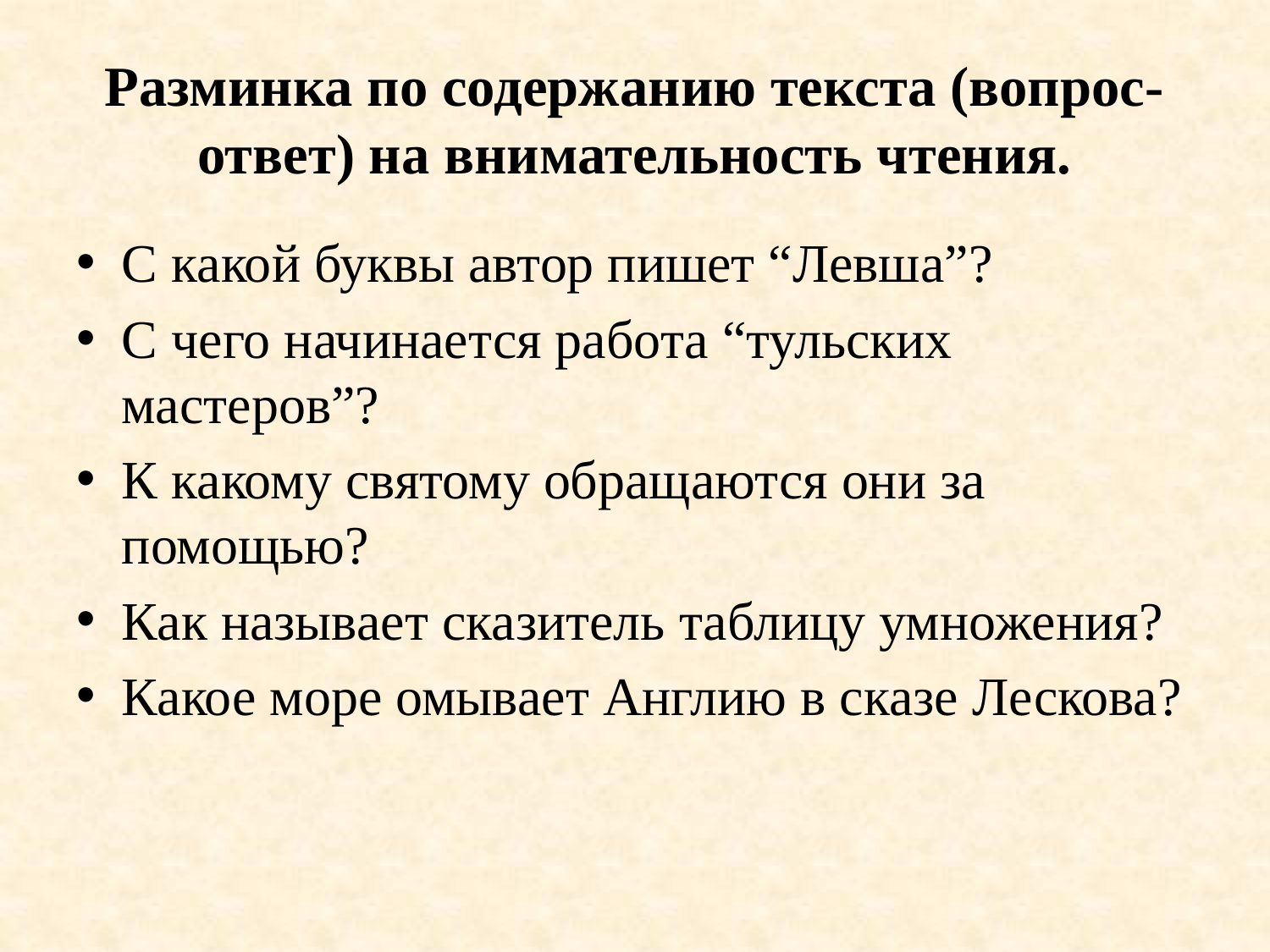

# Разминка по содержанию текста (вопрос-ответ) на внимательность чтения.
С какой буквы автор пишет “Левша”?
С чего начинается работа “тульских мастеров”?
К какому святому обращаются они за помощью?
Как называет сказитель таблицу умножения?
Какое море омывает Англию в сказе Лескова?